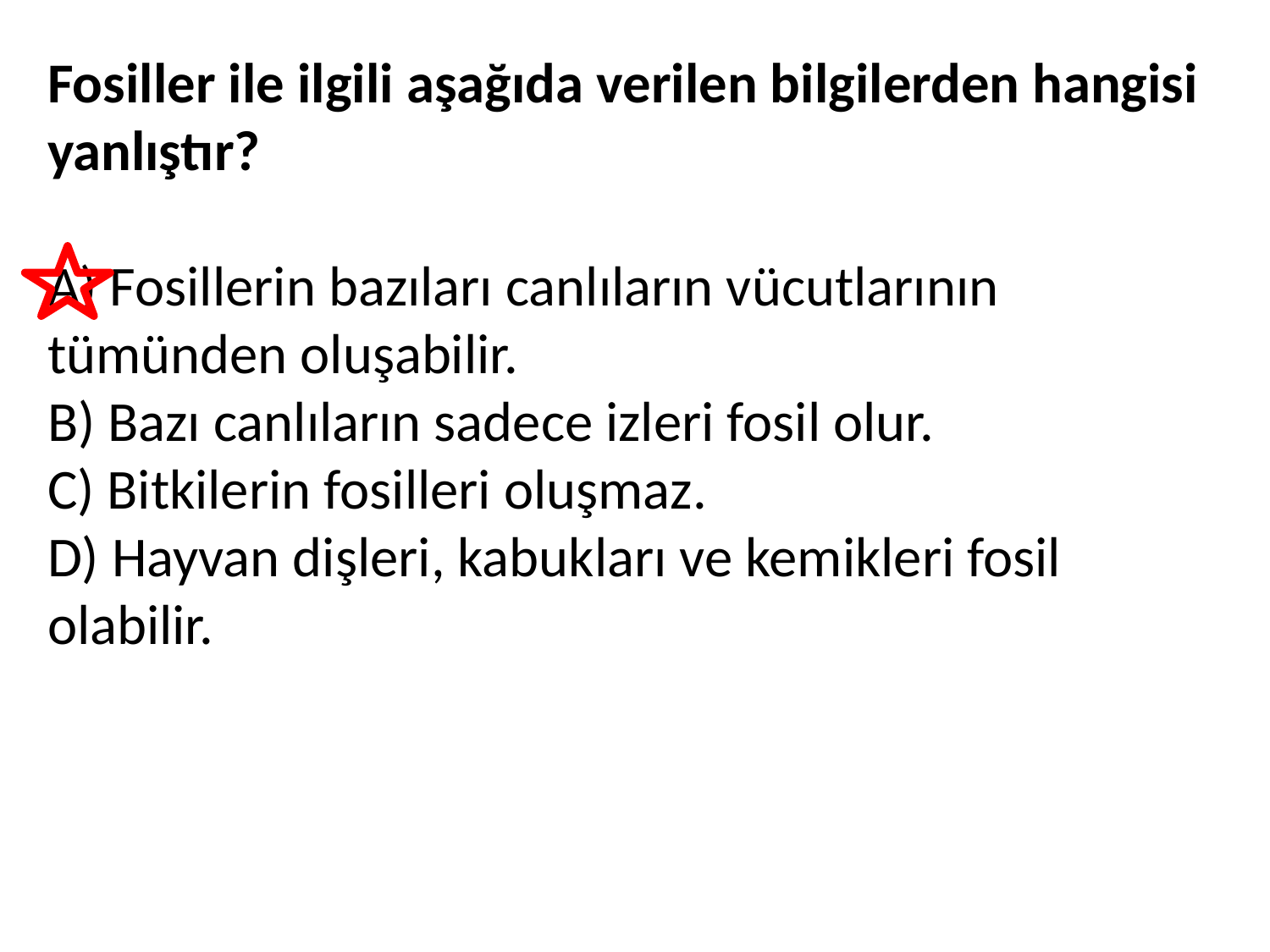

Fosiller ile ilgili aşağıda verilen bilgilerden hangisi yanlıştır?

A) Fosillerin bazıları canlıların vücutlarının tümünden oluşabilir.
B) Bazı canlıların sadece izleri fosil olur.
C) Bitkilerin fosilleri oluşmaz.
D) Hayvan dişleri, kabukları ve kemikleri fosil olabilir.